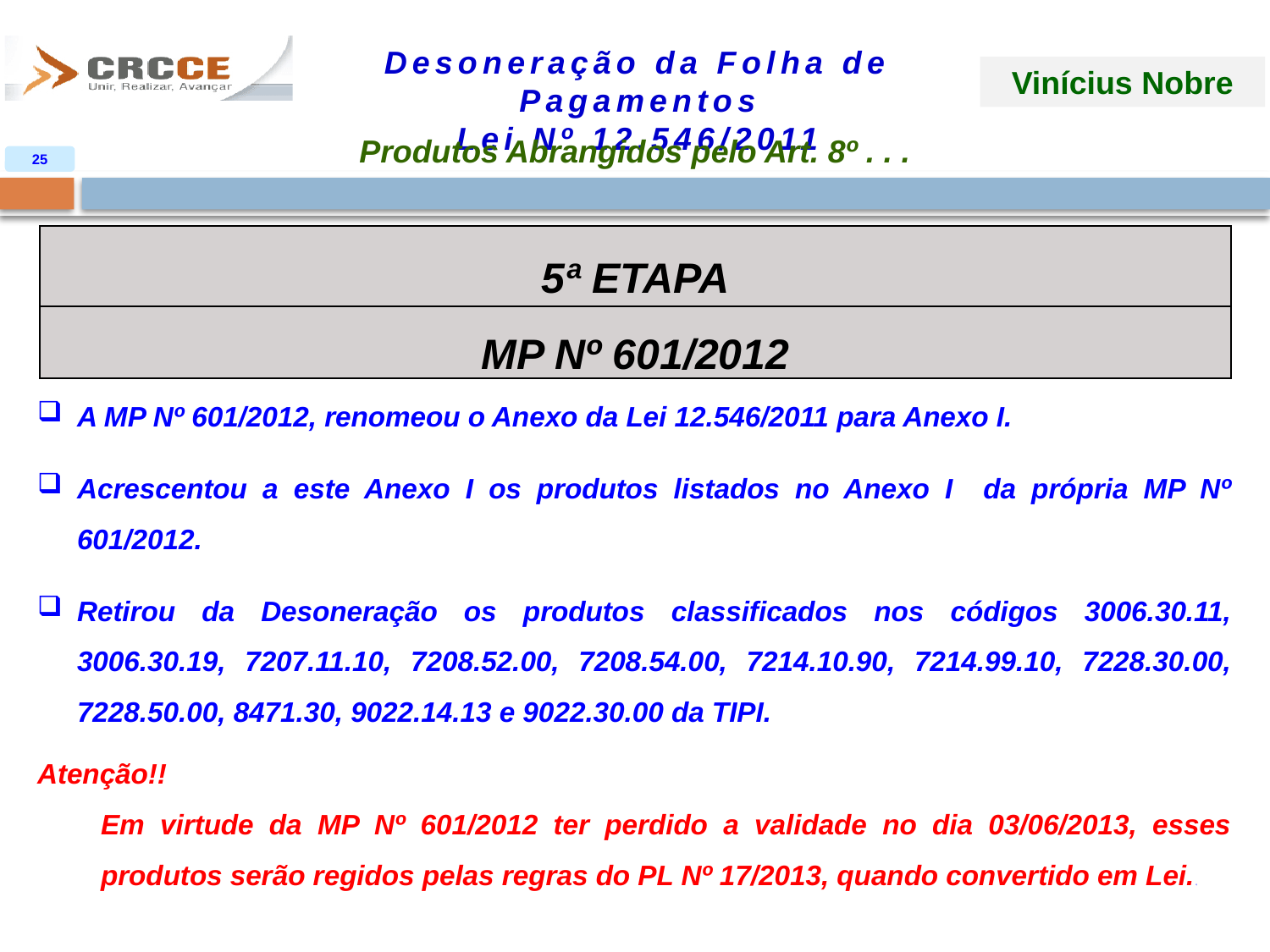

Produtos Abrangidos pelo Art. 8º . . .
25
| 5ª ETAPA |
| --- |
| MP Nº 601/2012 |
A MP Nº 601/2012, renomeou o Anexo da Lei 12.546/2011 para Anexo I.
Acrescentou a este Anexo I os produtos listados no Anexo I  da própria MP Nº 601/2012.
Retirou da Desoneração os produtos classificados nos códigos 3006.30.11, 3006.30.19, 7207.11.10, 7208.52.00, 7208.54.00, 7214.10.90, 7214.99.10, 7228.30.00, 7228.50.00, 8471.30, 9022.14.13 e 9022.30.00 da TIPI.
Atenção!!
Em virtude da MP Nº 601/2012 ter perdido a validade no dia 03/06/2013, esses produtos serão regidos pelas regras do PL Nº 17/2013, quando convertido em Lei.2)